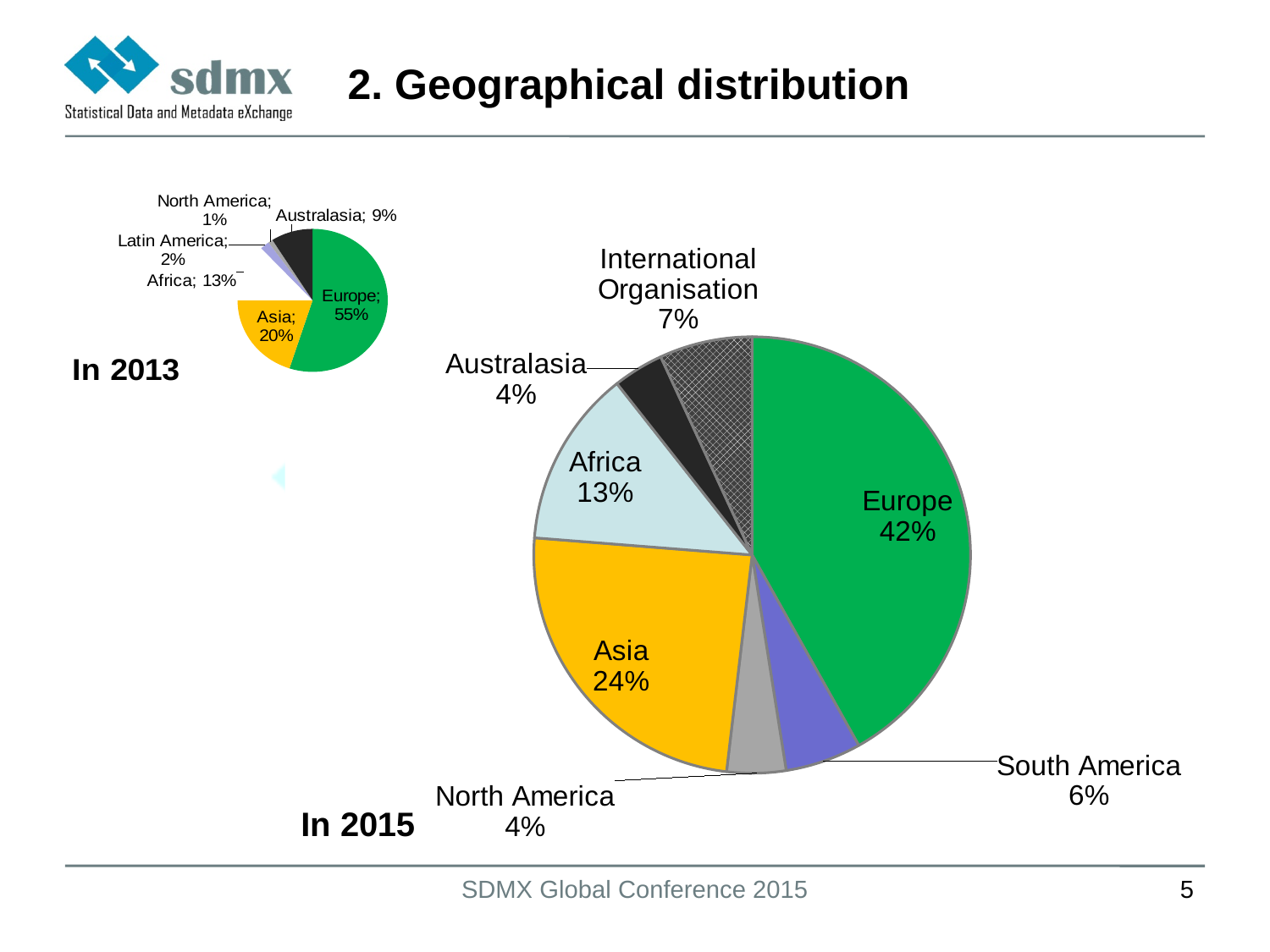

# 2. Geographical distribution

### Chart: In 2013

| Category |  |
|---|---|
| Europe | 0.55 |
| Asia | 0.2 |
| Africa | 0.13 |
| Latin America | 0.02 |
| North America | 0.01 |
| Australasia | 0.09 |

[unsupported chart]

SDMX Global Conference 2015
5